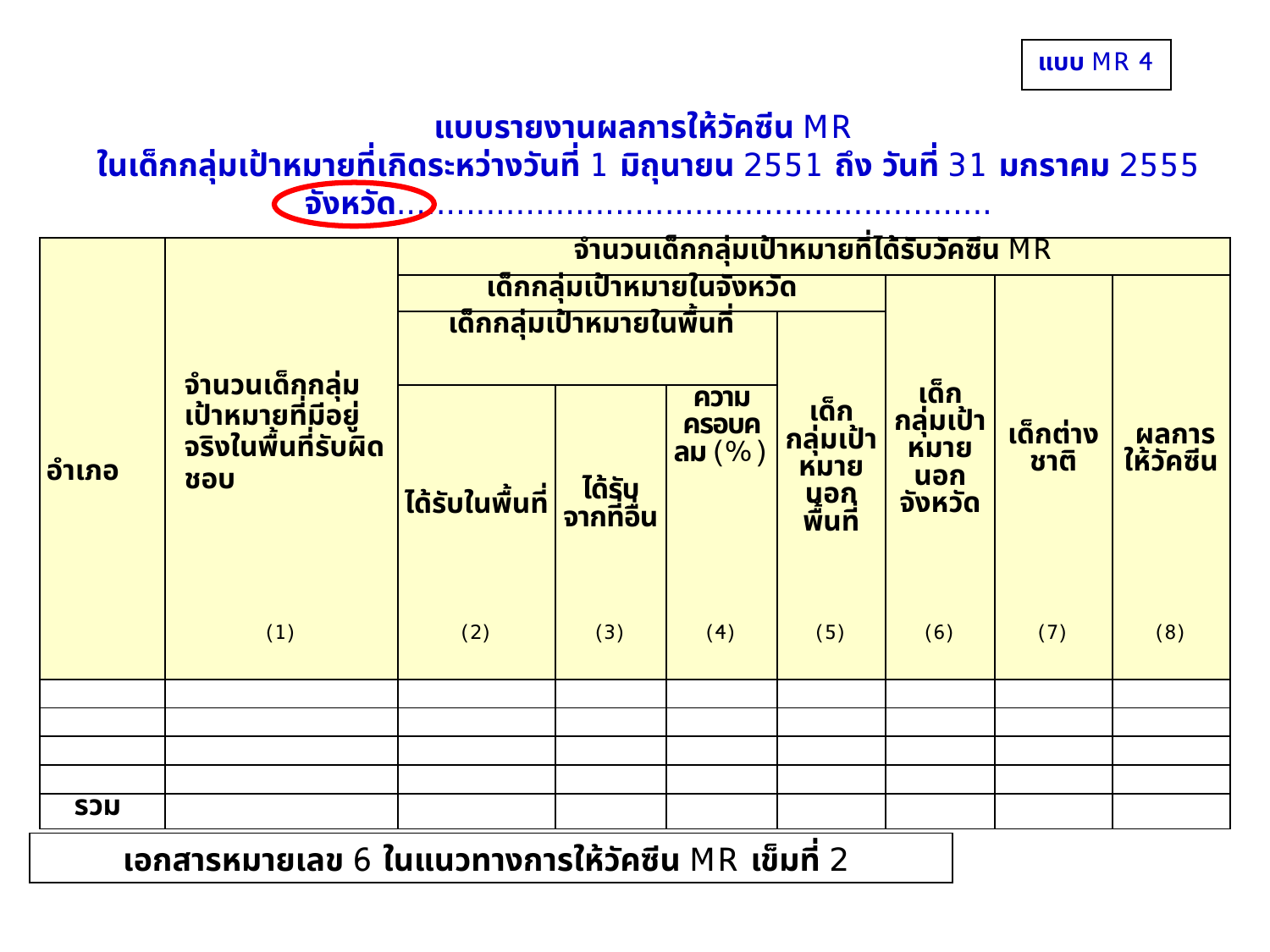

แบบ MR 4
แบบรายงานผลการให้วัคซีน MR
ในเด็กกลุ่มเป้าหมายที่เกิดระหว่างวันที่ 1 มิถุนายน 2551 ถึง วันที่ 31 มกราคม 2555
จังหวัด............................................................

| อำเภอ | จำนวนเด็กกลุ่มเป้าหมายที่มีอยู่จริงในพื้นที่รับผิดชอบ | จำนวนเด็กกลุ่มเป้าหมายที่ได้รับวัคซีน MR |  |  |  |  |  |  |
| --- | --- | --- | --- | --- | --- | --- | --- | --- |
|  |  | เด็กกลุ่มเป้าหมายในจังหวัด |  |  |  | เด็กกลุ่มเป้าหมาย นอกจังหวัด | เด็กต่าง ชาติ | ผลการให้วัคซีน |
|  |  | เด็กกลุ่มเป้าหมายในพื้นที่ |  |  | เด็กกลุ่มเป้าหมายนอกพื้นที่ |  |  |  |
|  |  | ได้รับในพื้นที่ | ได้รับจากที่อื่น | ความครอบคลม (%) |  |  |  |  |
|  | (1) | (2) | (3) | (4) | (5) | (6) | (7) | (8) |
|  |  |  |  |  |  |  |  |  |
|  |  |  |  |  |  |  |  |  |
|  |  |  |  |  |  |  |  |  |
|  |  |  |  |  |  |  |  |  |
| รวม |  |  |  |  |  |  |  |  |
เอกสารหมายเลข 6 ในแนวทางการให้วัคซีน MR เข็มที่ 2